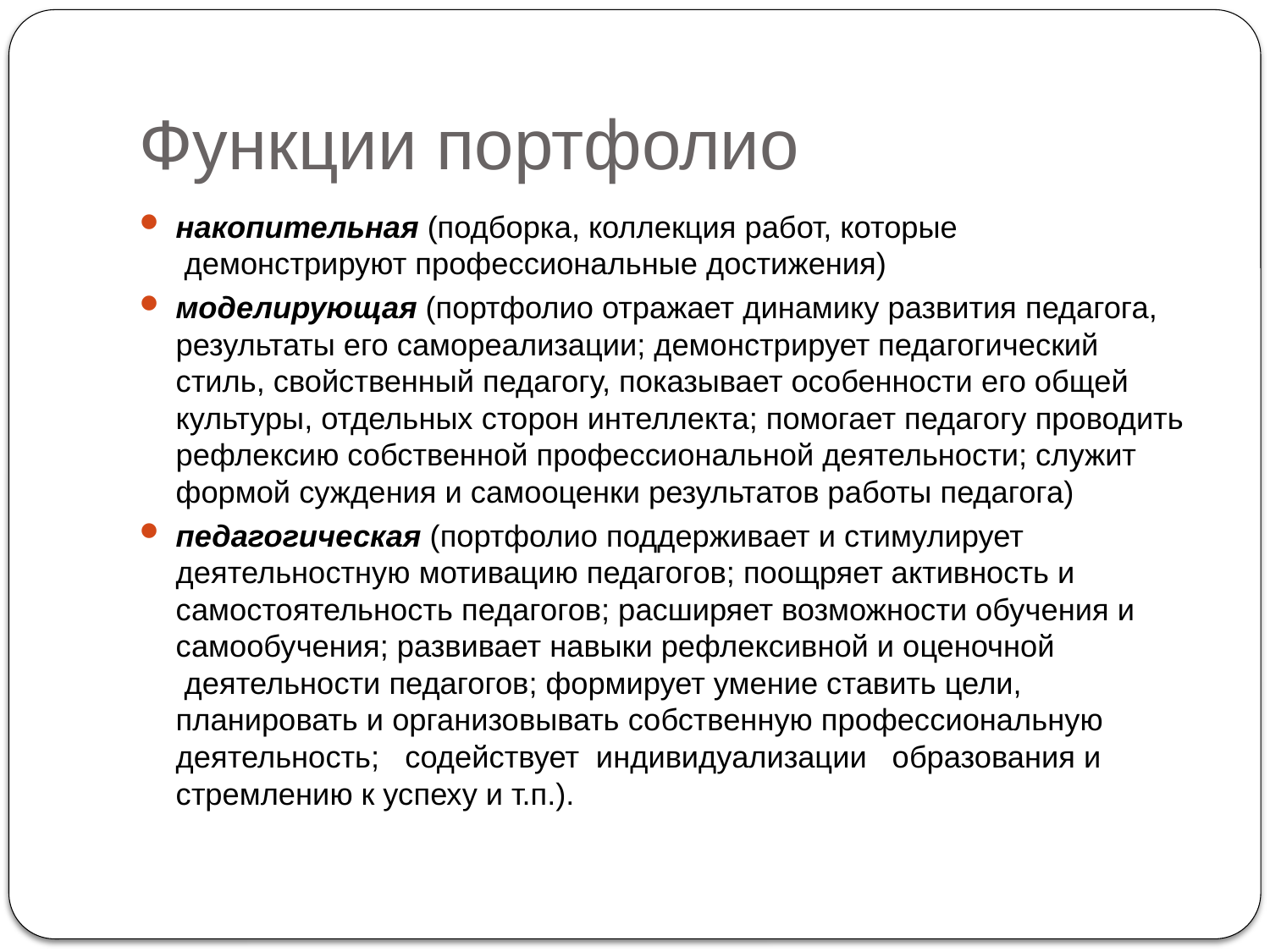

# Функции портфолио
накопительная (подборка, коллекция работ, которые  демонстрируют профессиональные достижения)
моделирующая (портфолио отражает динамику развития педагога, результаты его самореализации; демонстрирует педагогический стиль, свойственный педагогу, показывает особенности его общей культуры, отдельных сторон интеллекта; помогает педагогу проводить рефлексию собственной профессиональной деятельности; служит формой суждения и самооценки результатов работы педагога)
педагогическая (портфолио поддерживает и стимулирует деятельностную мотивацию педагогов; поощряет активность и самостоятельность педагогов; расширяет возможности обучения и самообучения; развивает навыки рефлексивной и оценочной  деятельности педагогов; формирует умение ставить цели, планировать и организовывать собственную профессиональную деятельность;   содействует  индивидуализации   образования и стремлению к успеху и т.п.).